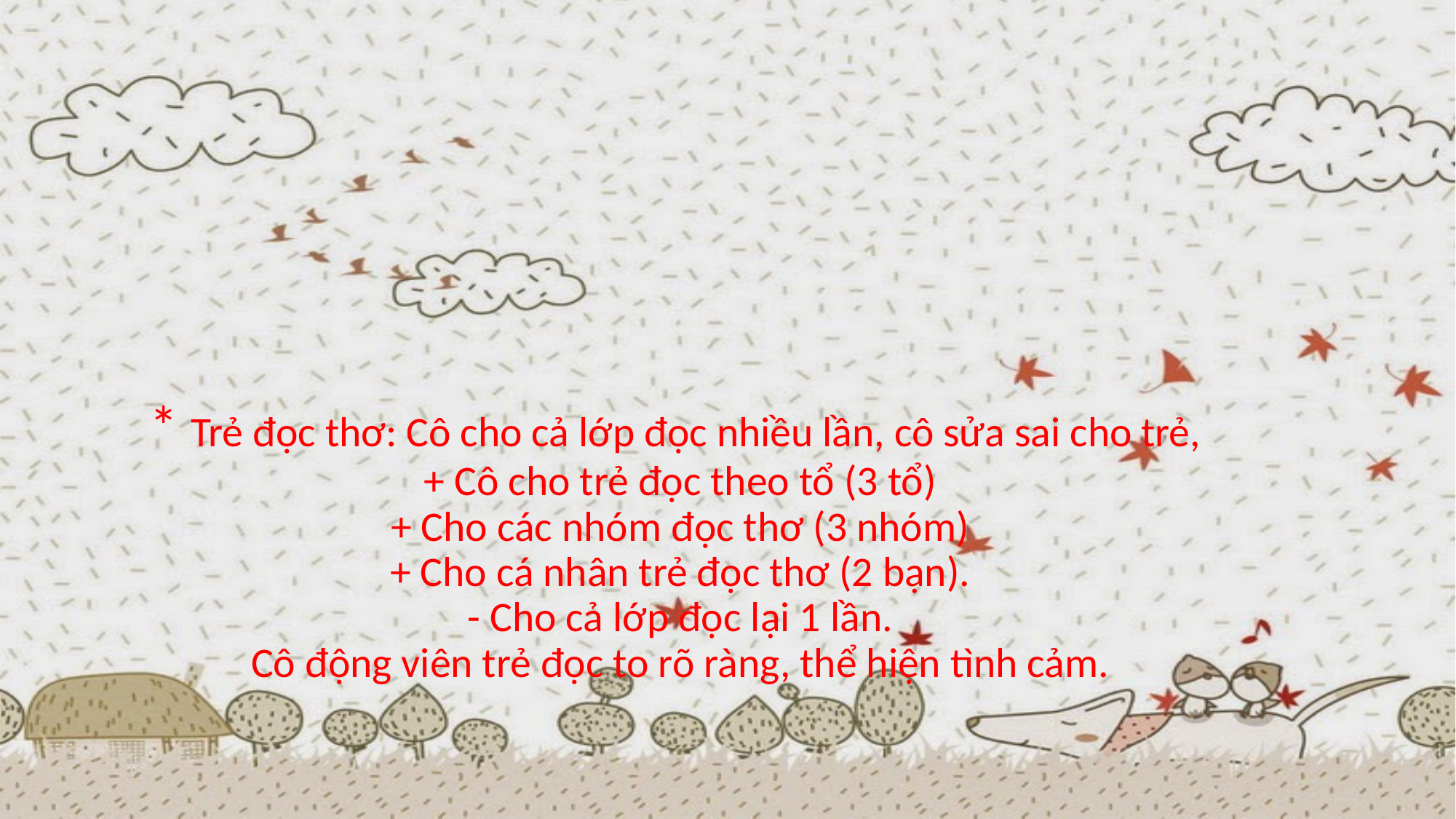

# * Trẻ đọc thơ: Cô cho cả lớp đọc nhiều lần, cô sửa sai cho trẻ, + Cô cho trẻ đọc theo tổ (3 tổ) + Cho các nhóm đọc thơ (3 nhóm) + Cho cá nhân trẻ đọc thơ (2 bạn). - Cho cả lớp đọc lại 1 lần. Cô động viên trẻ đọc to rõ ràng, thể hiện tình cảm.